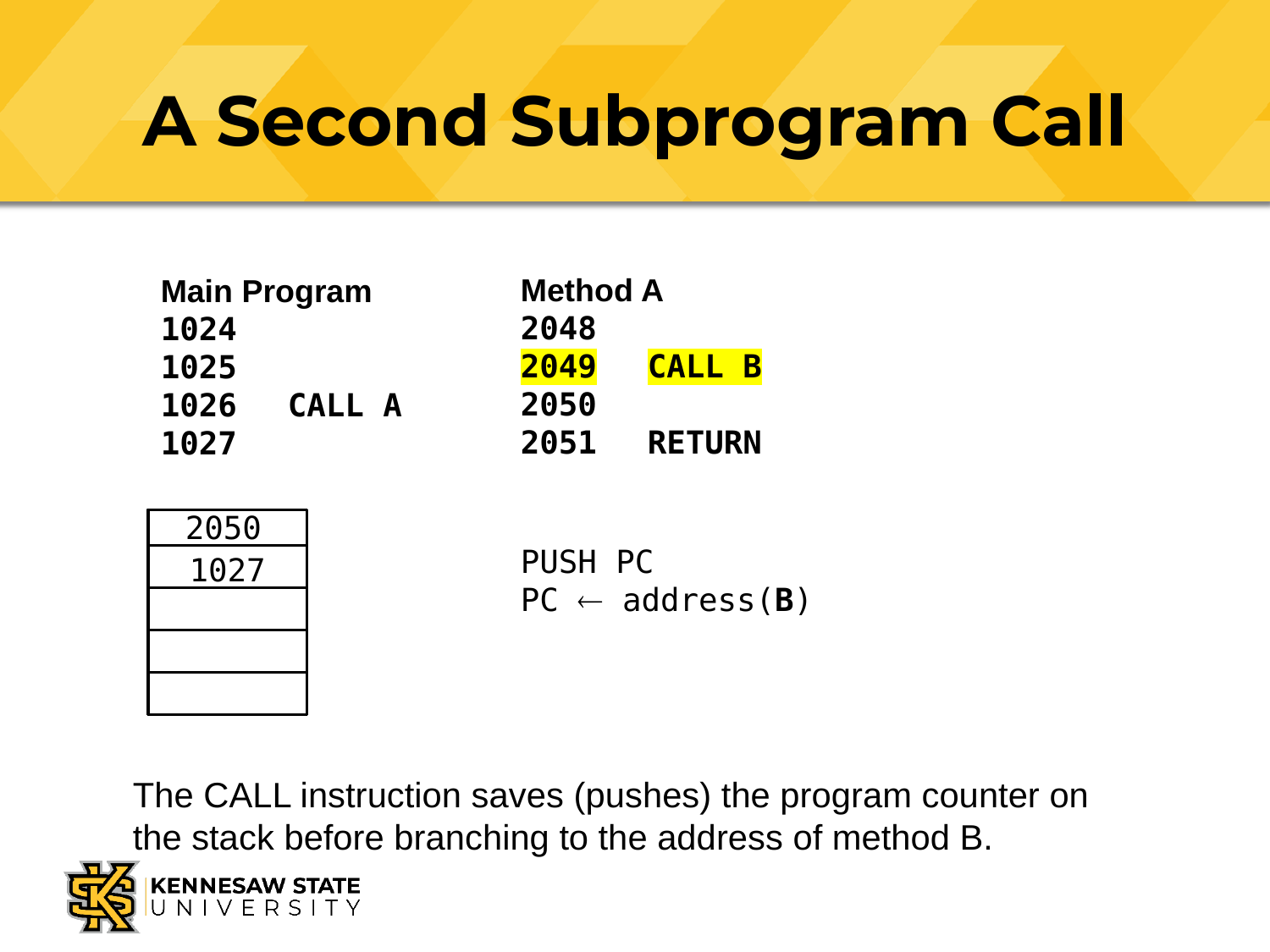

# A Second Subprogram Call
Method A
2048
2049	CALL B
2050
2051	RETURN
Main Program
1024
1025
1026	CALL A
1027
2050

1027
1027

PUSH PC
PC ← address(B)
The CALL instruction saves (pushes) the program counter on the stack before branching to the address of method B.